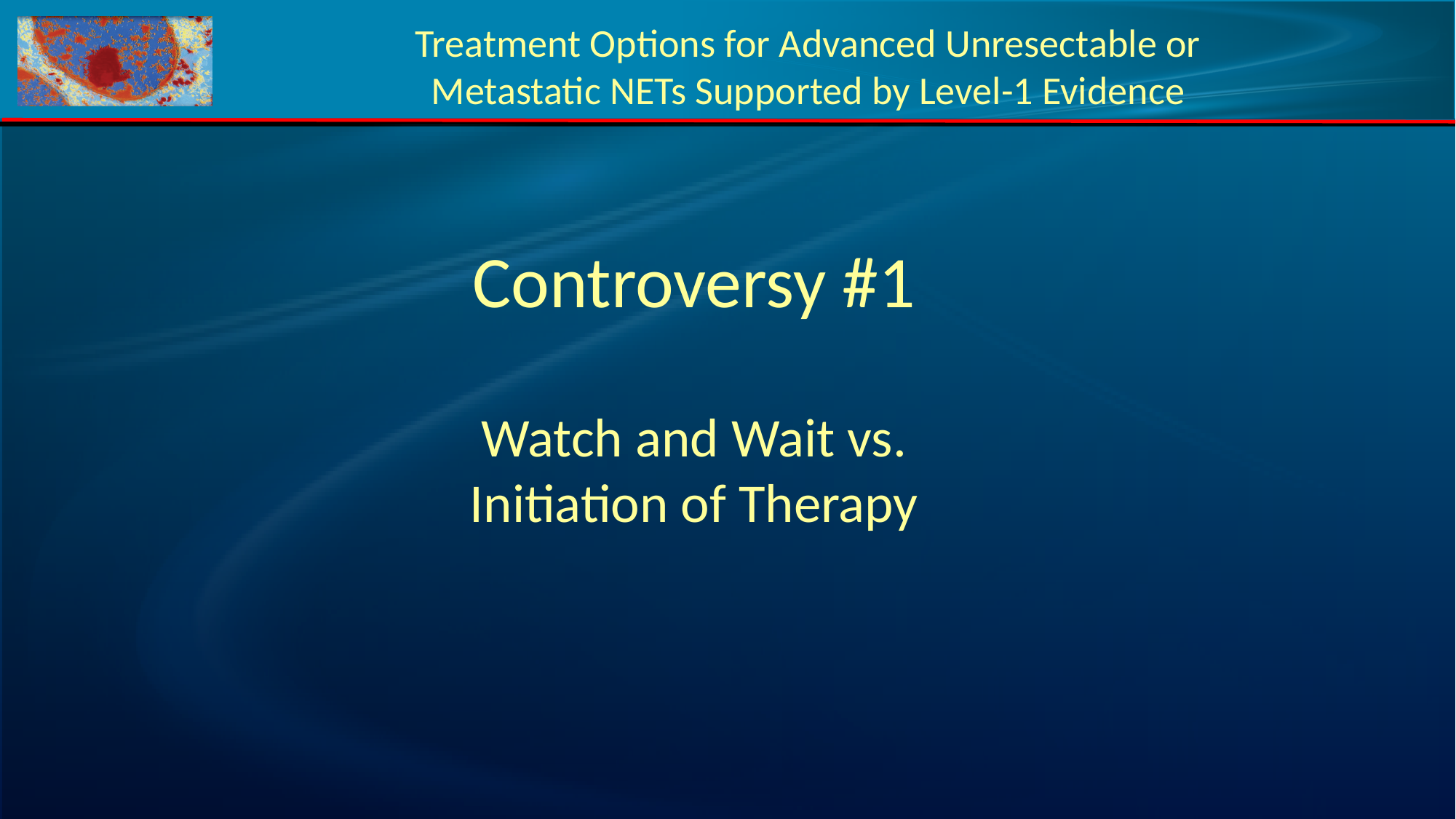

Treatment Options for Advanced Unresectable or Metastatic NETs Supported by Level-1 Evidence
Controversy #1

Watch and Wait vs.
Initiation of Therapy